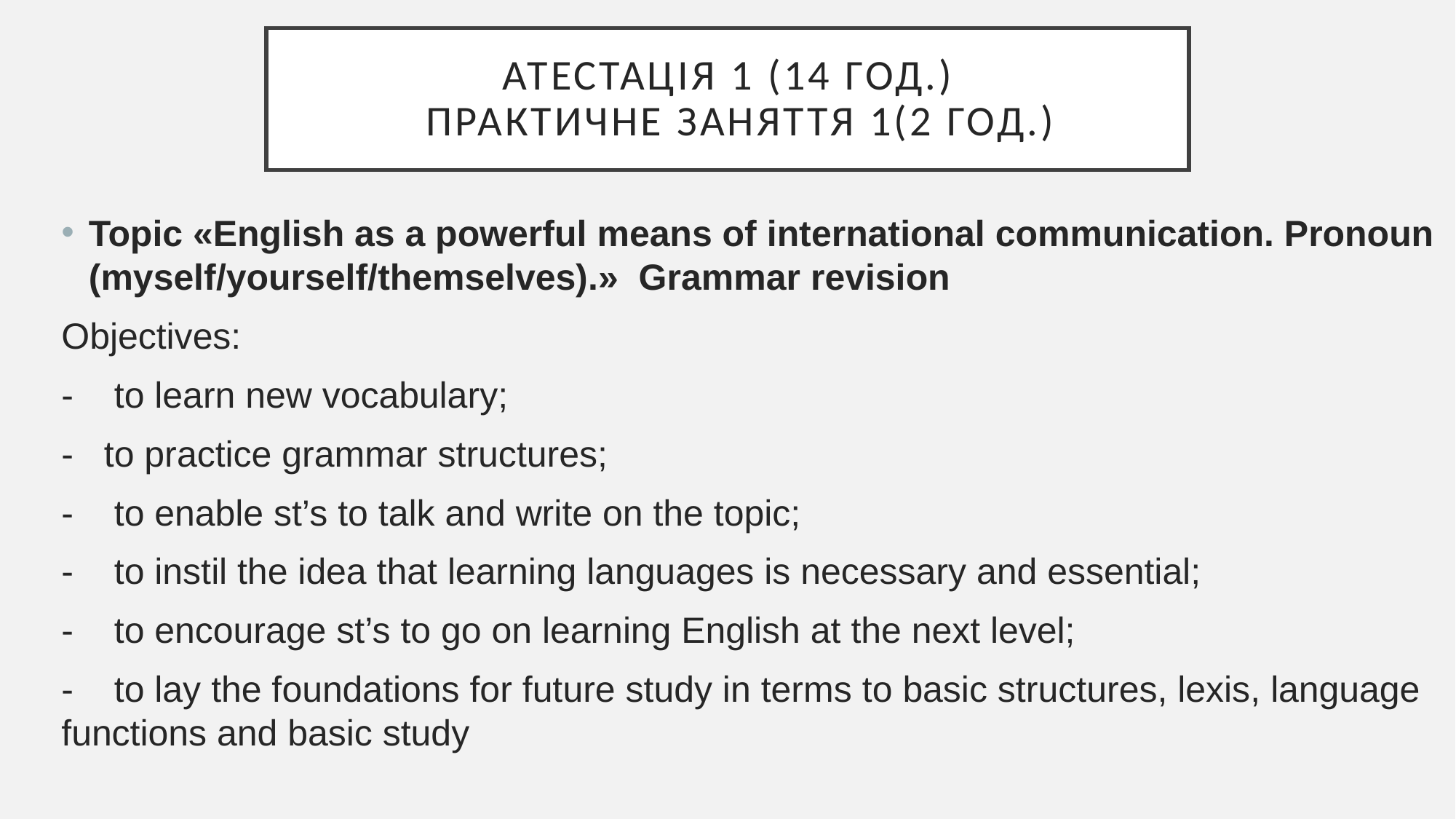

# Атестація 1 (14 год.)
  Практичне заняття 1(2 год.)
Topic «English as a powerful means of international communication. Pronoun (myself/yourself/themselves).»  Grammar revision
Objectives:
-    to learn new vocabulary;
-   to practice grammar structures;
-    to enable st’s to talk and write on the topic;
-    to instil the idea that learning languages is necessary and essential;
-    to encourage st’s to go on learning English at the next level;
-    to lay the foundations for future study in terms to basic structures, lexis, language functions and basic study